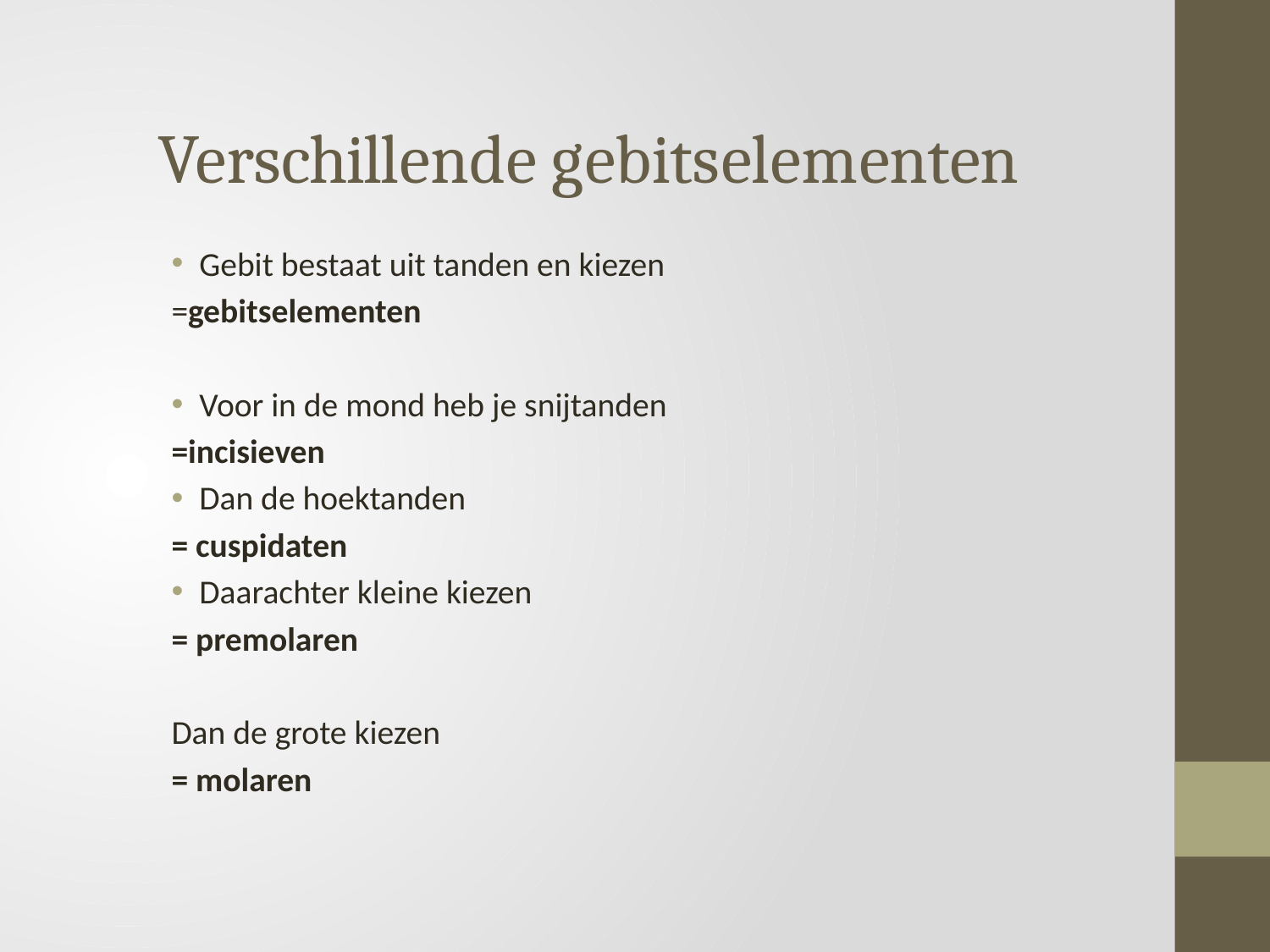

# Verschillende gebitselementen
Gebit bestaat uit tanden en kiezen
=gebitselementen

Voor in de mond heb je snijtanden
=incisieven
Dan de hoektanden
= cuspidaten
Daarachter kleine kiezen
= premolaren

Dan de grote kiezen
= molaren